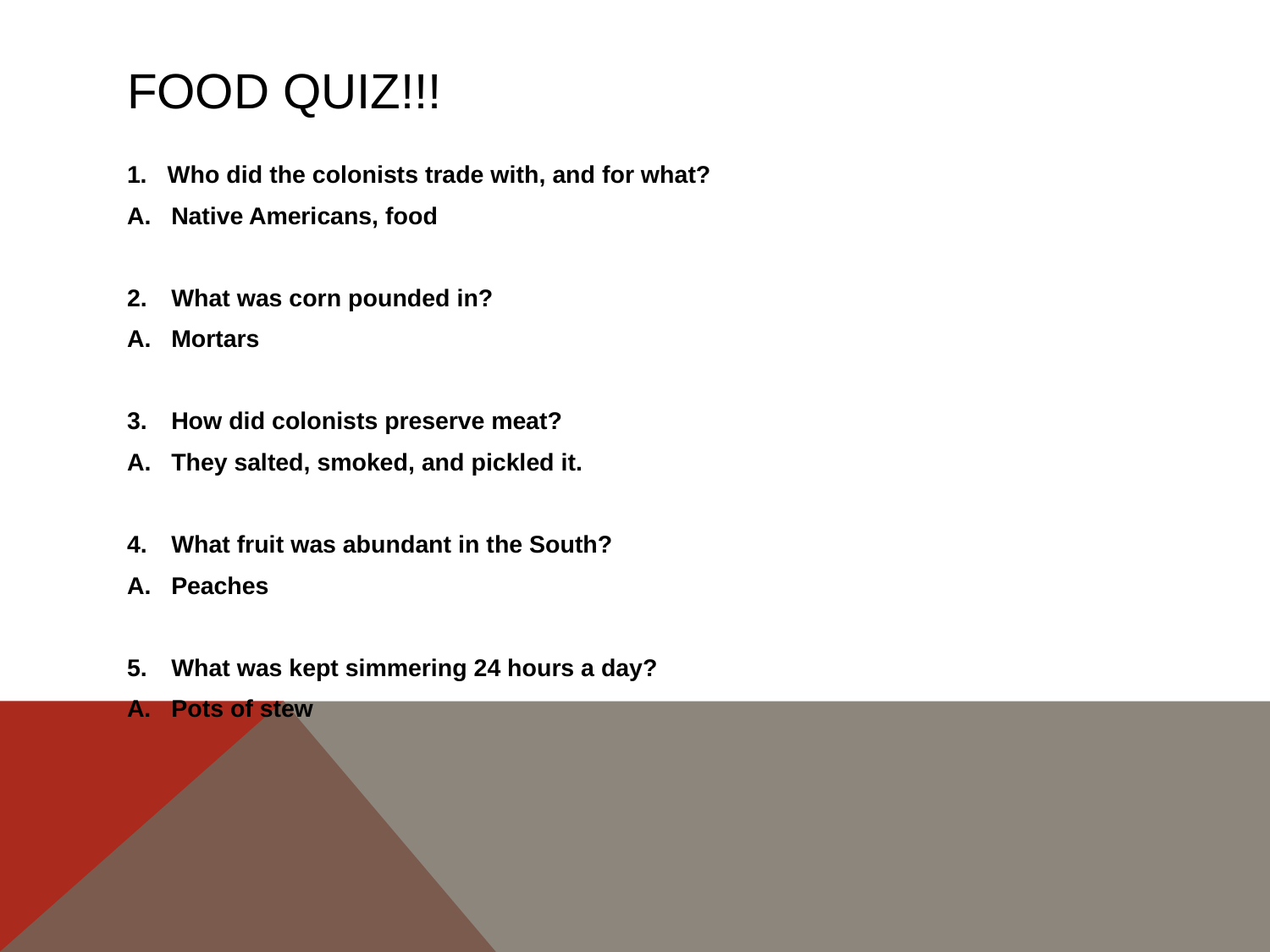

# Food Quiz!!!
1.   Who did the colonists trade with, and for what?
Native Americans, food

What was corn pounded in?
Mortars

How did colonists preserve meat?
They salted, smoked, and pickled it.

What fruit was abundant in the South?
Peaches

What was kept simmering 24 hours a day?
A.   Pots of stew